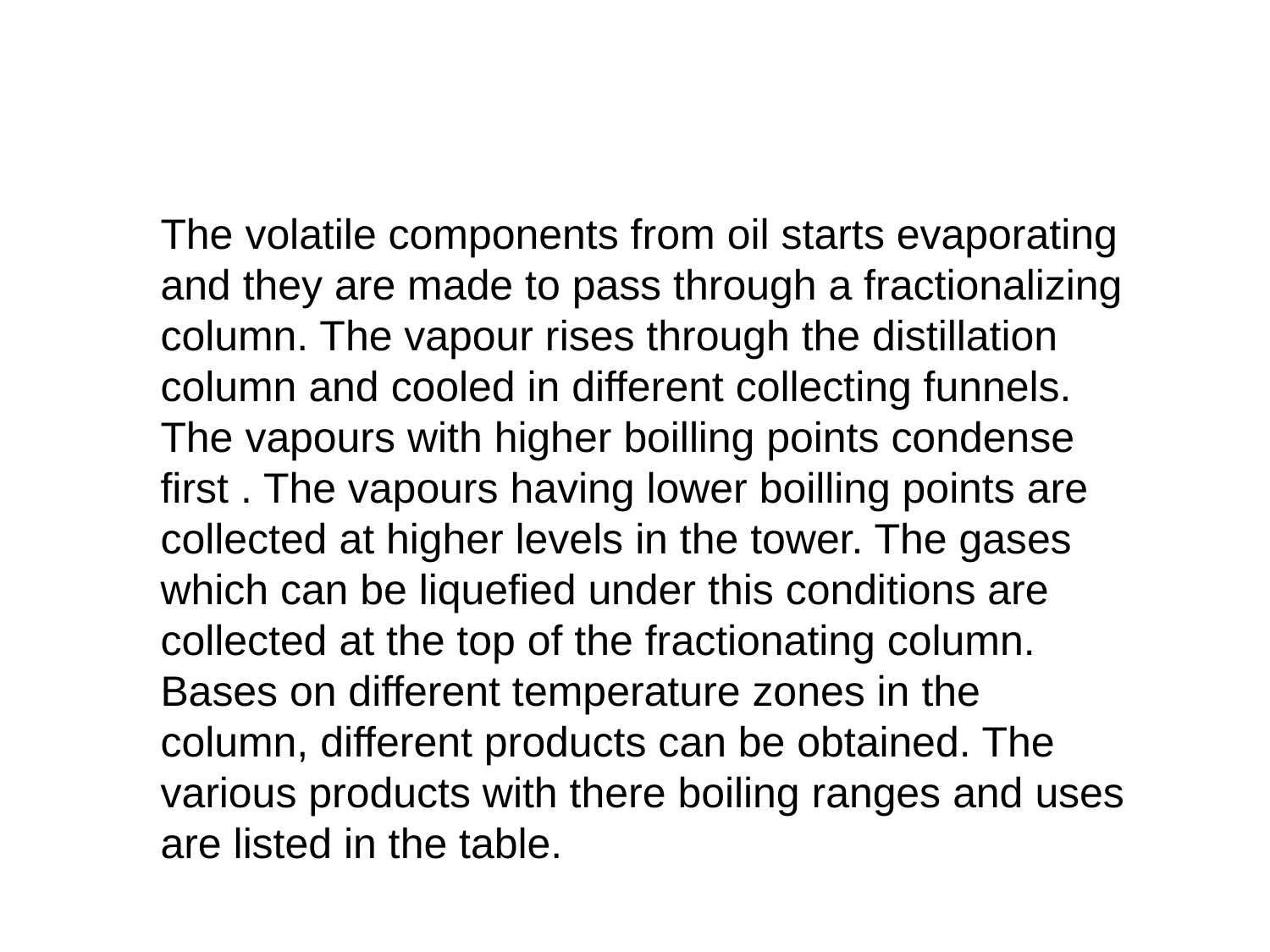

The volatile components from oil starts evaporating and they are made to pass through a fractionalizing column. The vapour rises through the distillation column and cooled in different collecting funnels. The vapours with higher boilling points condense first . The vapours having lower boilling points are collected at higher levels in the tower. The gases which can be liquefied under this conditions are collected at the top of the fractionating column.  Bases on different temperature zones in the column, different products can be obtained. The various products with there boiling ranges and uses are listed in the table.